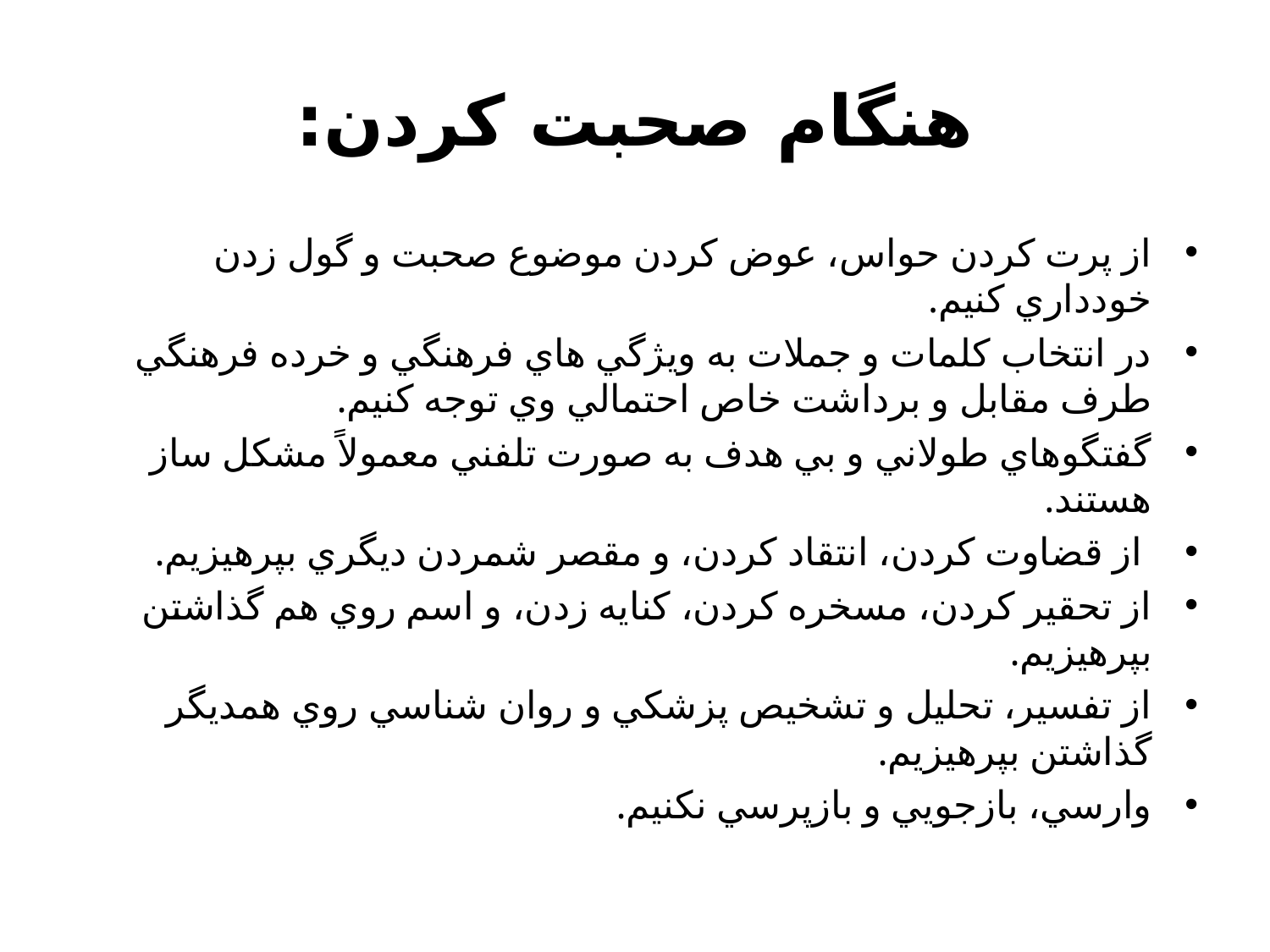

# هنگام صحبت کردن:
از پرت کردن حواس، عوض کردن موضوع صحبت و گول زدن خودداري کنيم.
در انتخاب کلمات و جملات به ويژگي هاي فرهنگي و خرده فرهنگي طرف مقابل و برداشت خاص احتمالي وي توجه کنيم.
گفتگوهاي طولاني و بي هدف به صورت تلفني معمولاً مشکل ساز هستند.
 از قضاوت کردن، انتقاد کردن، و مقصر شمردن ديگري بپرهيزيم.
از تحقير کردن، مسخره کردن، کنايه زدن، و اسم روي هم گذاشتن بپرهيزيم.
از تفسير، تحليل و تشخيص پزشکي و روان شناسي روي همديگر گذاشتن بپرهيزيم.
وارسي، بازجويي و بازپرسي نکنيم.